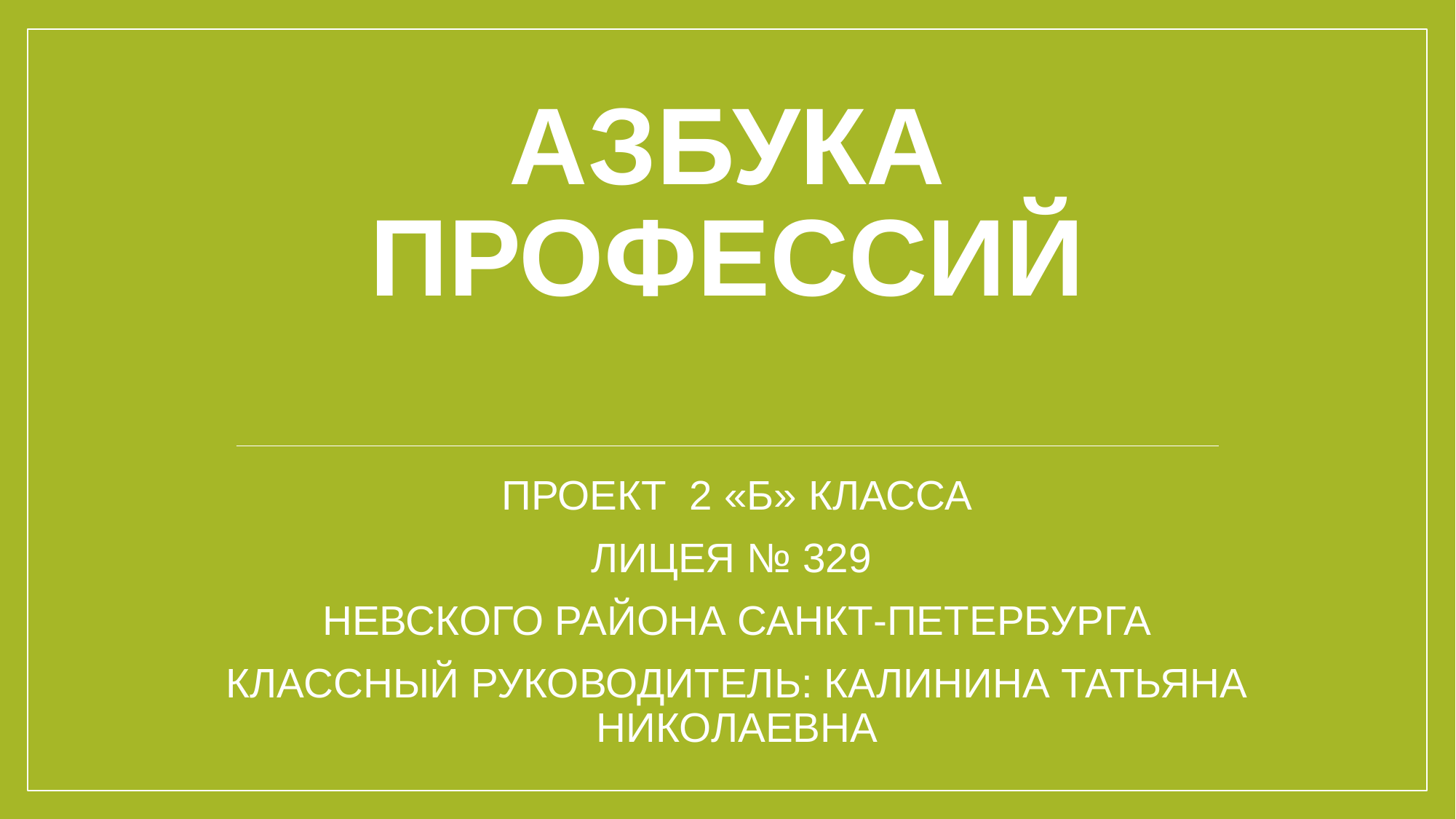

# АЗБУКА ПРОФЕССИЙ
ПРОЕКТ  2 «Б» КЛАССА
ЛИЦЕЯ № 329
НЕВСКОГО РАЙОНА САНКТ-ПЕТЕРБУРГА
КЛАССНЫЙ РУКОВОДИТЕЛЬ: КАЛИНИНА ТАТЬЯНА НИКОЛАЕВНА